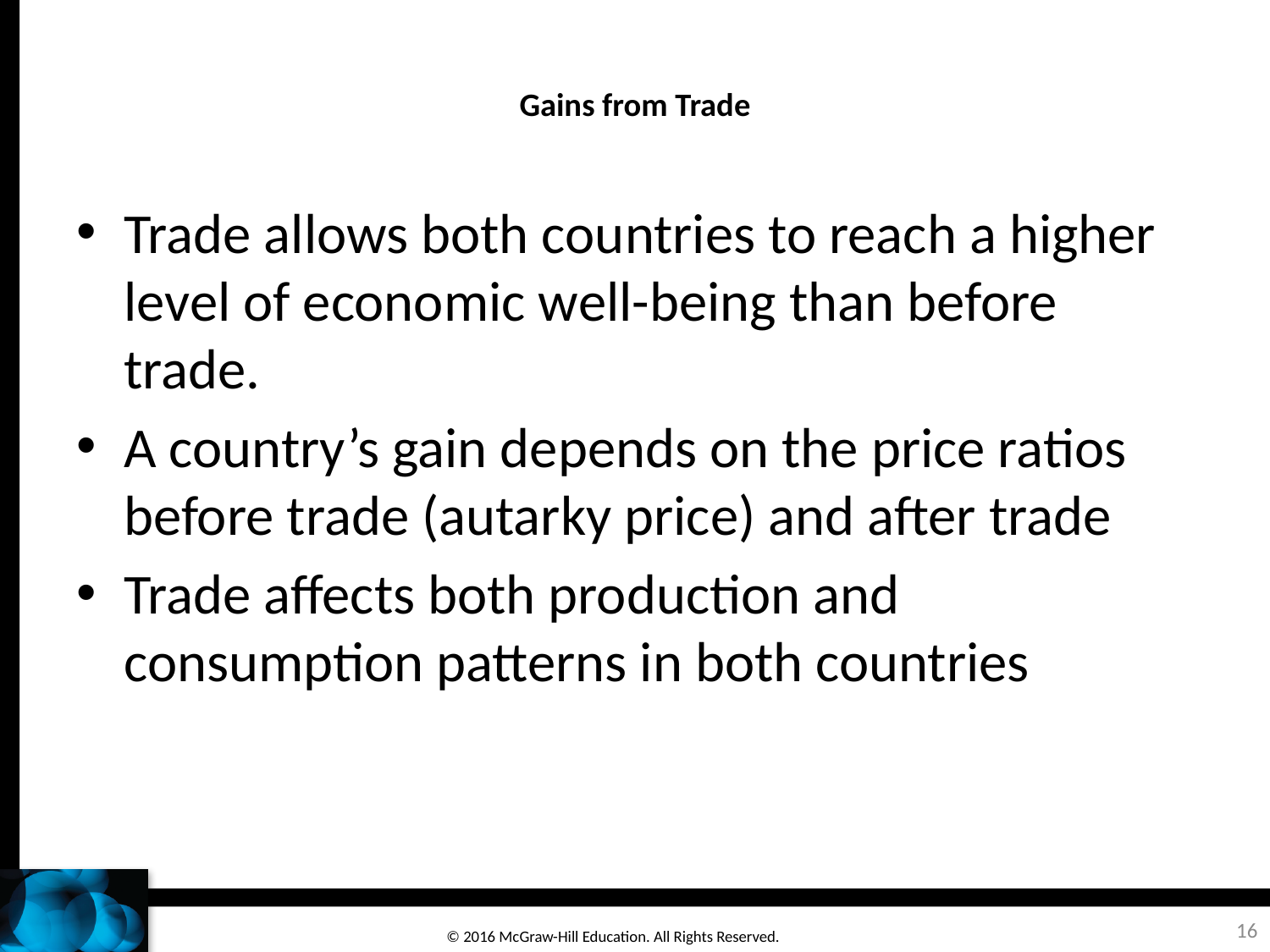

# Gains from Trade
Trade allows both countries to reach a higher level of economic well-being than before trade.
A country’s gain depends on the price ratios before trade (autarky price) and after trade
Trade affects both production and consumption patterns in both countries

16
© 2016 McGraw-Hill Education. All Rights Reserved.